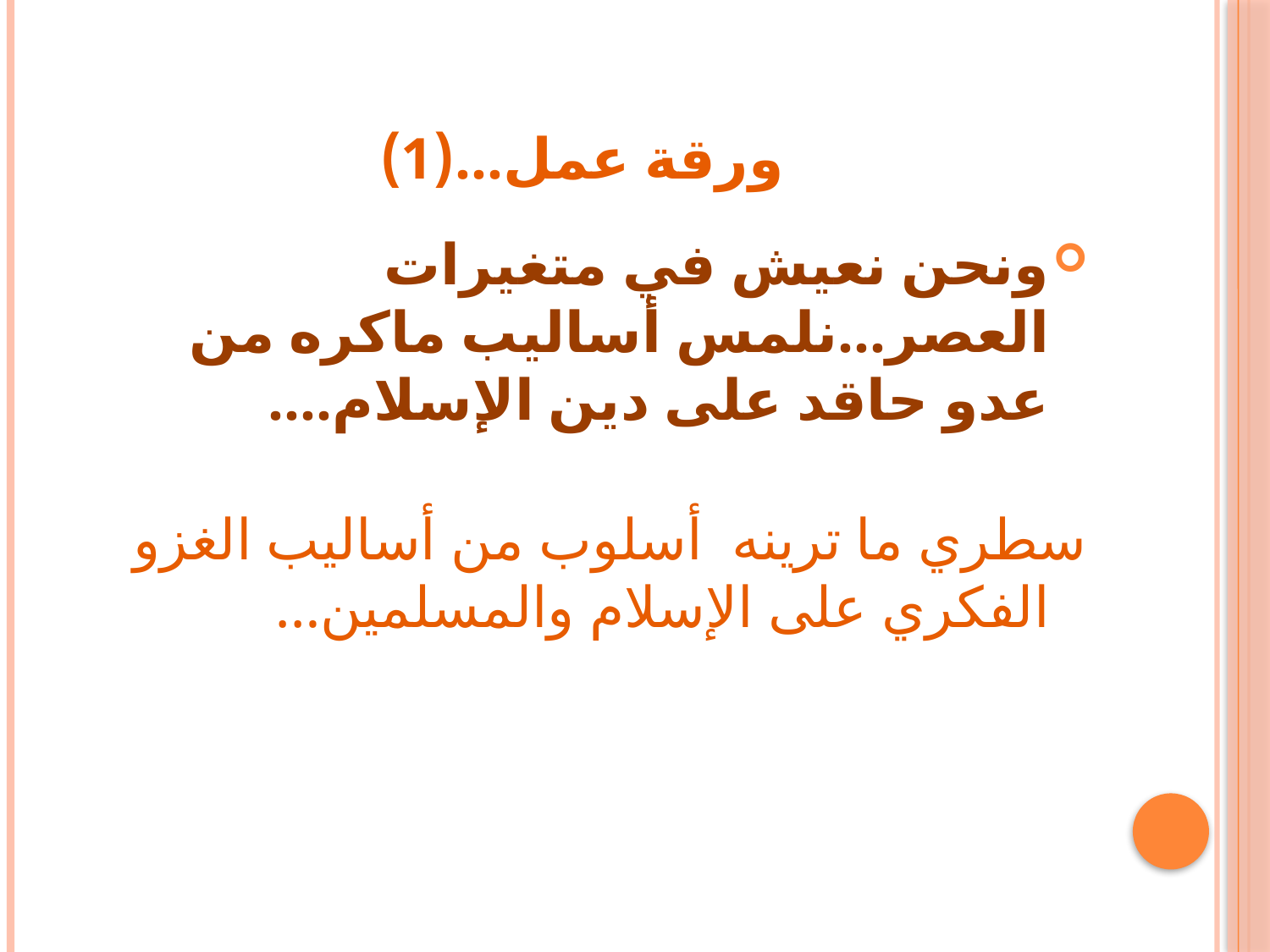

# ورقة عمل...(1)
ونحن نعيش في متغيرات العصر...نلمس أساليب ماكره من عدو حاقد على دين الإسلام....

سطري ما ترينه  أسلوب من أساليب الغزو الفكري على الإسلام والمسلمين...